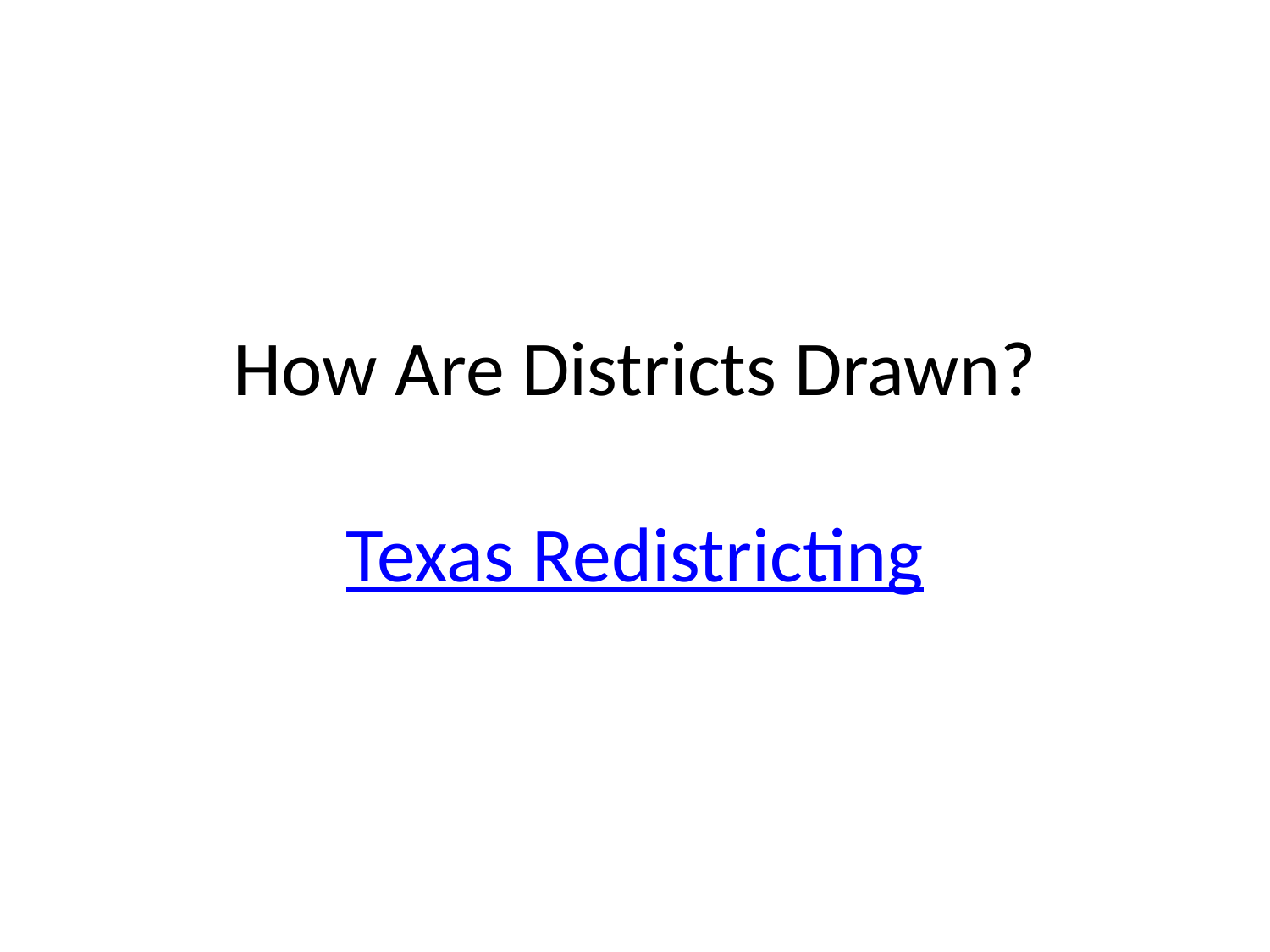

# How Are Districts Drawn? Texas Redistricting